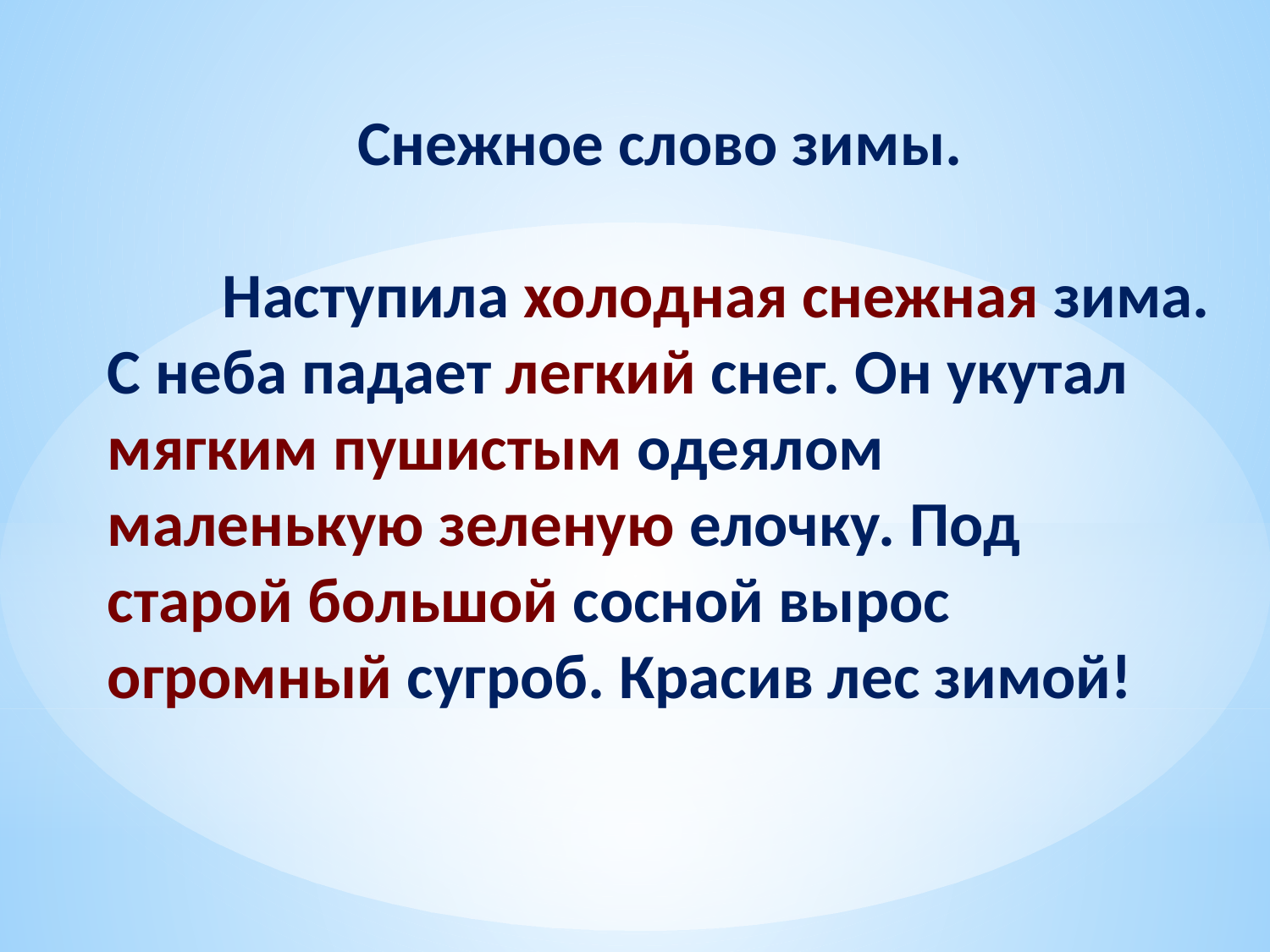

Снежное слово зимы.

        Наступила холодная снежная зима. С неба падает легкий снег. Он укутал мягким пушистым одеялом маленькую зеленую елочку. Под старой большой сосной вырос огромный сугроб. Красив лес зимой!